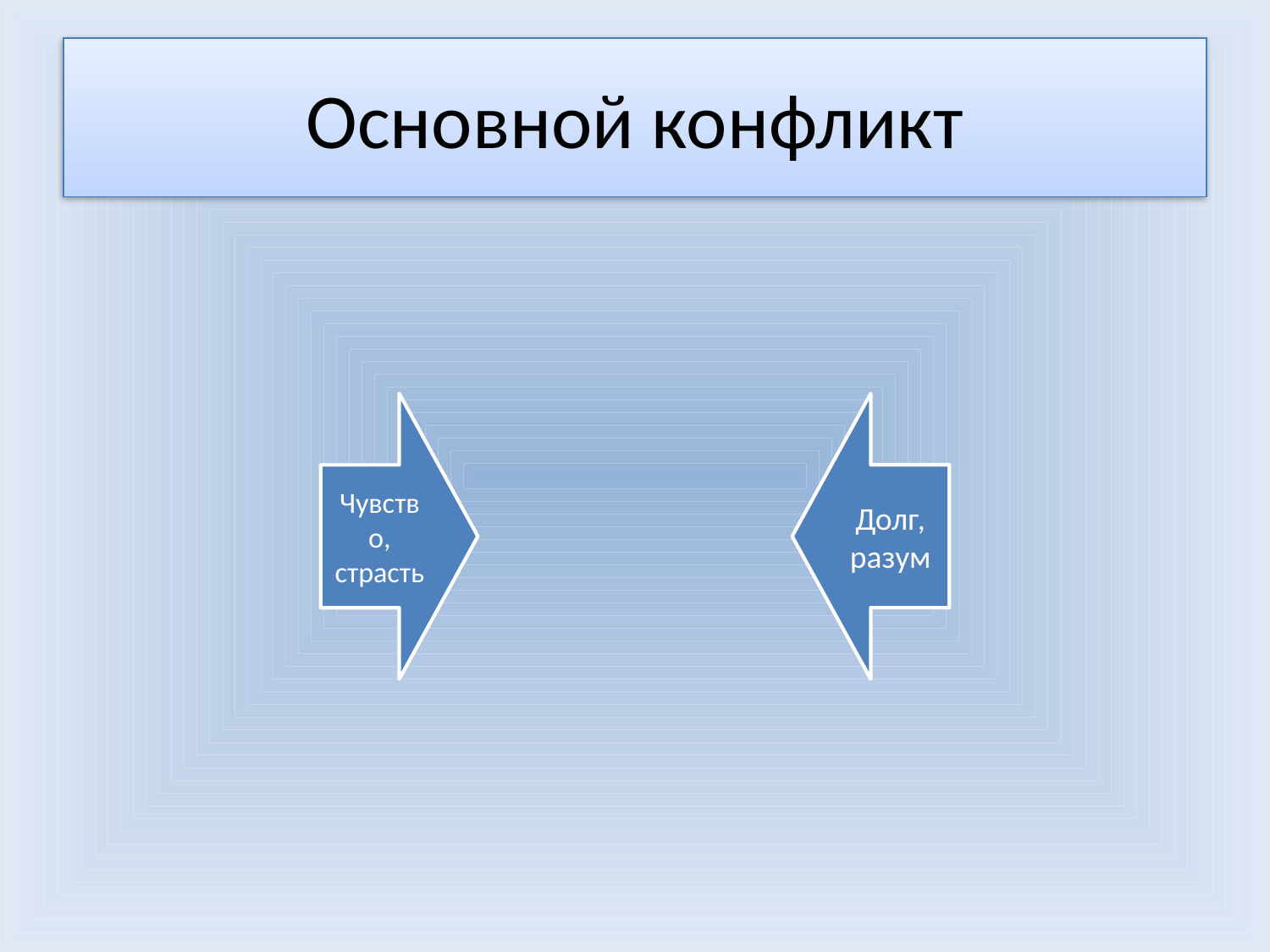

# Основной конфликт
Чувство, страсть
Долг, разум